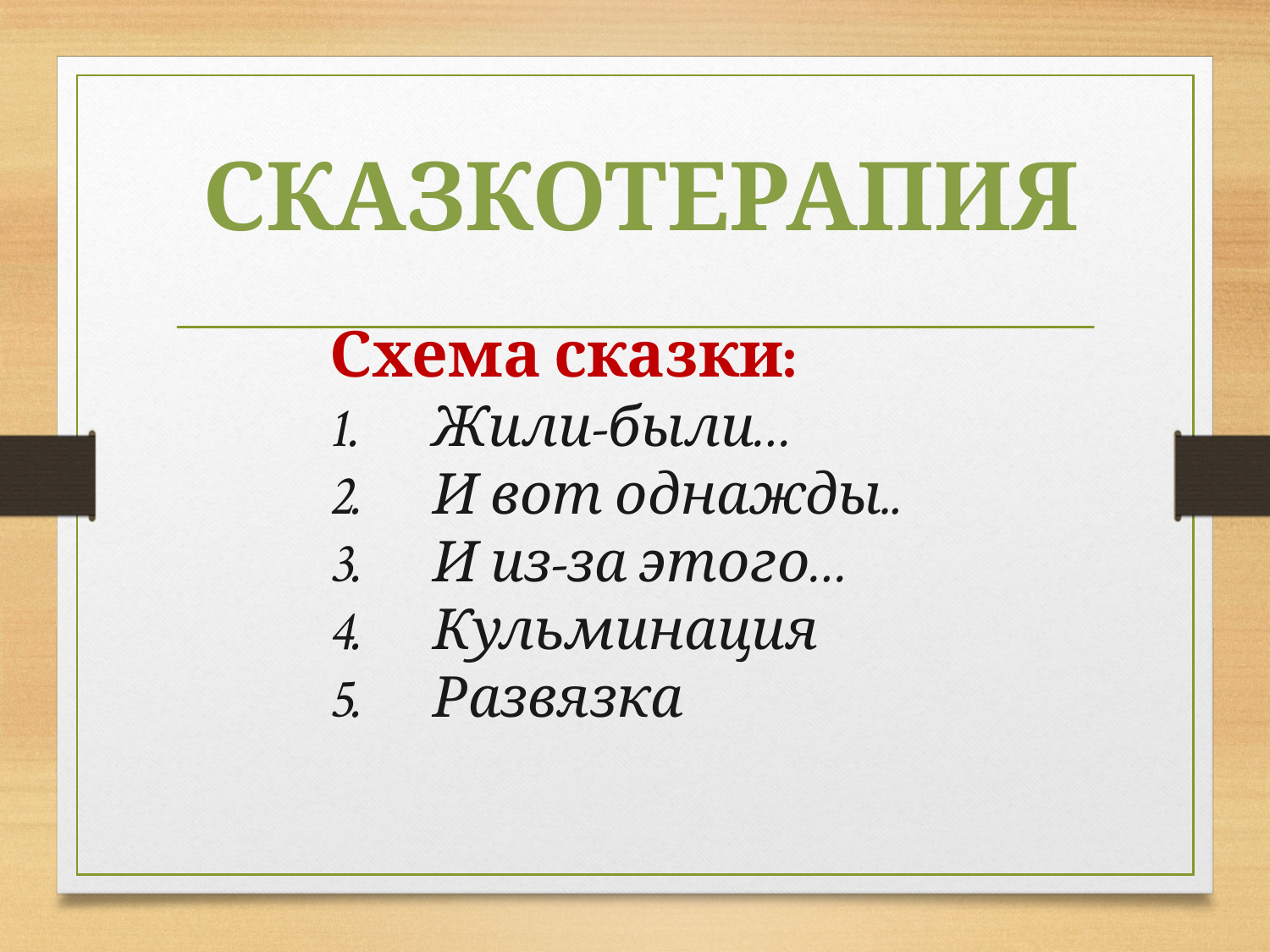

сказкотерапия
Схема сказки:
Жили-были…
И вот однажды..
И из-за этого…
Кульминация
Развязка